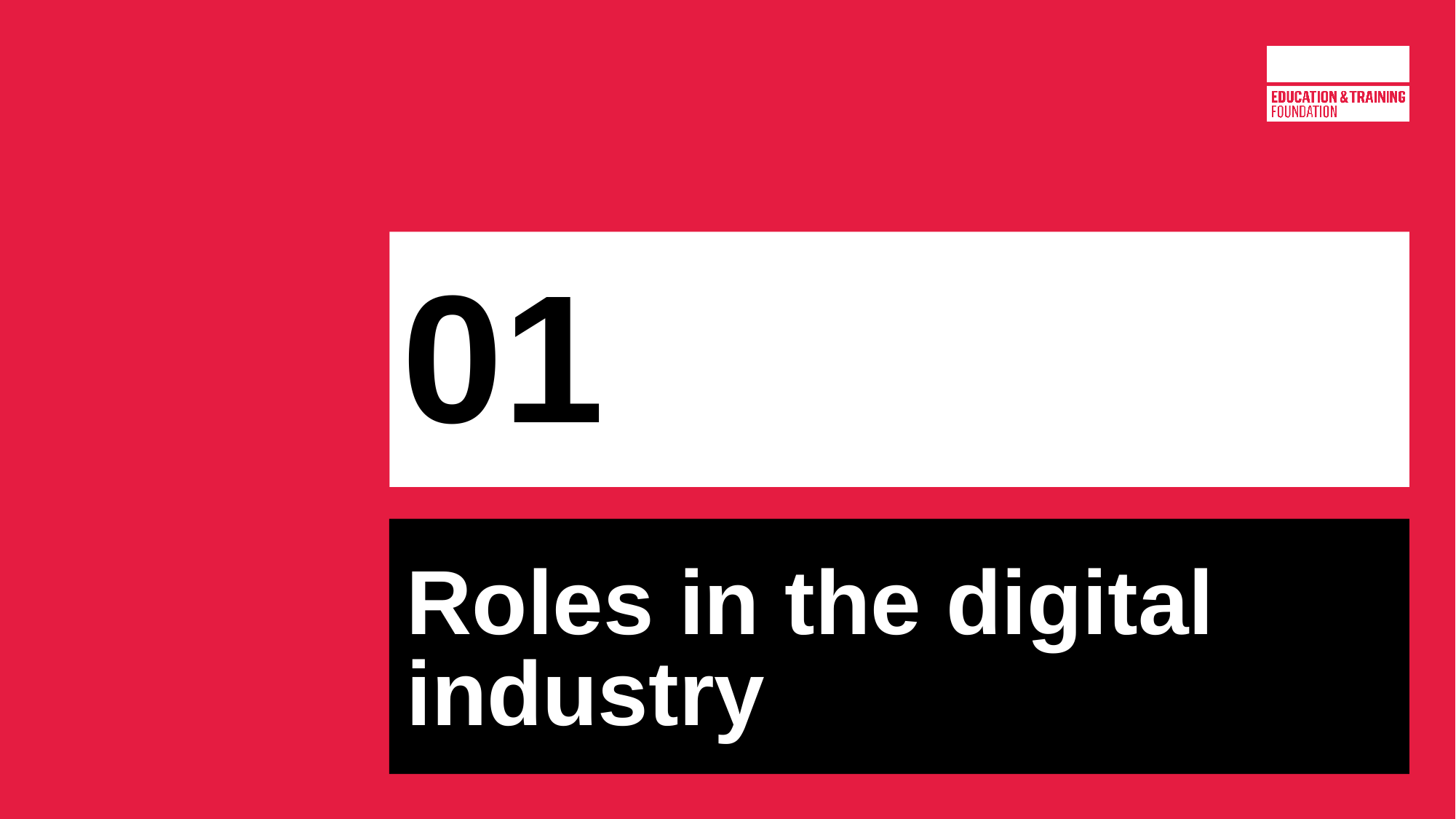

# 01
Roles in the digital industry